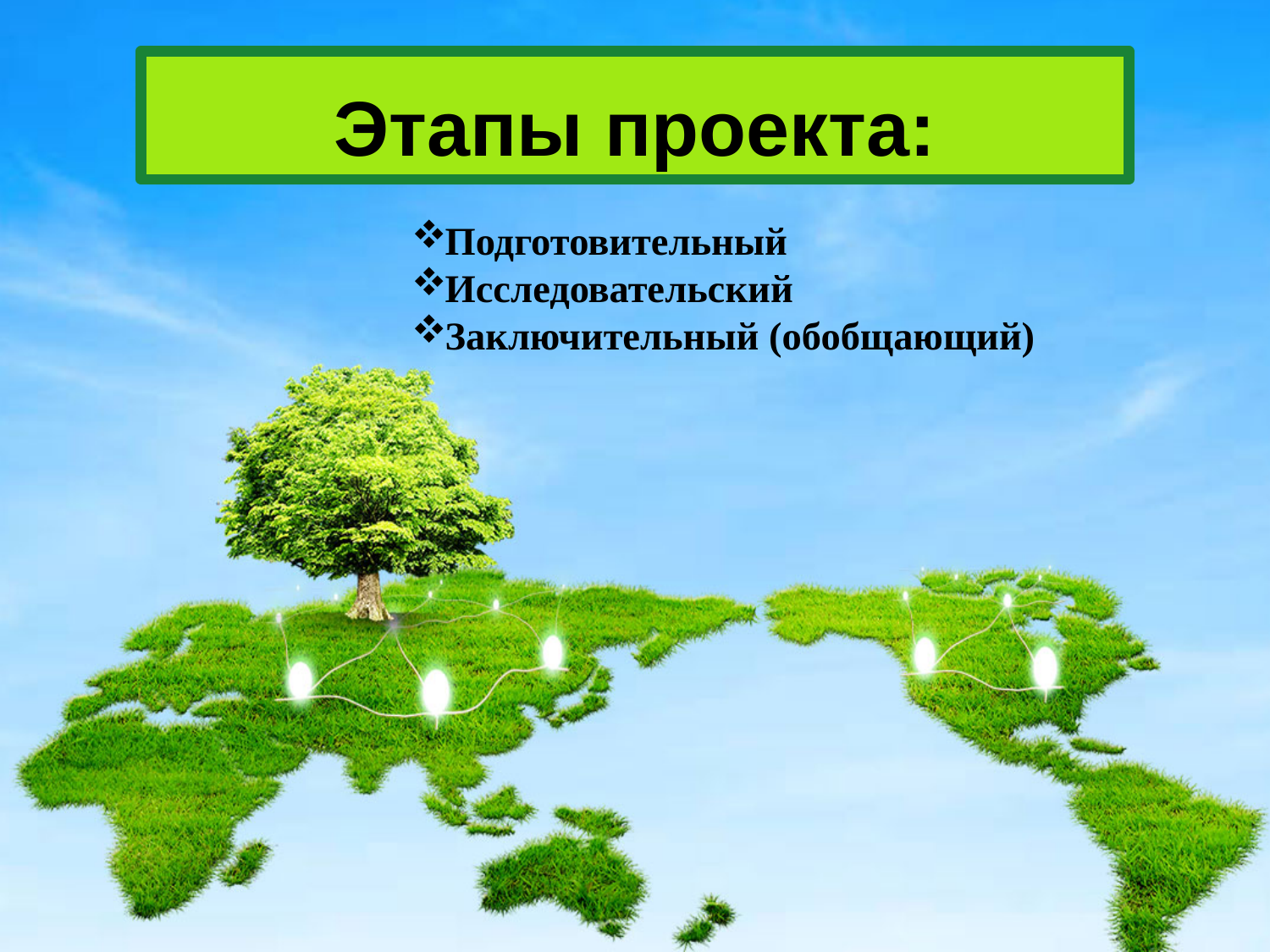

# Этапы проекта:
Подготовительный
Исследовательский
Заключительный (обобщающий)